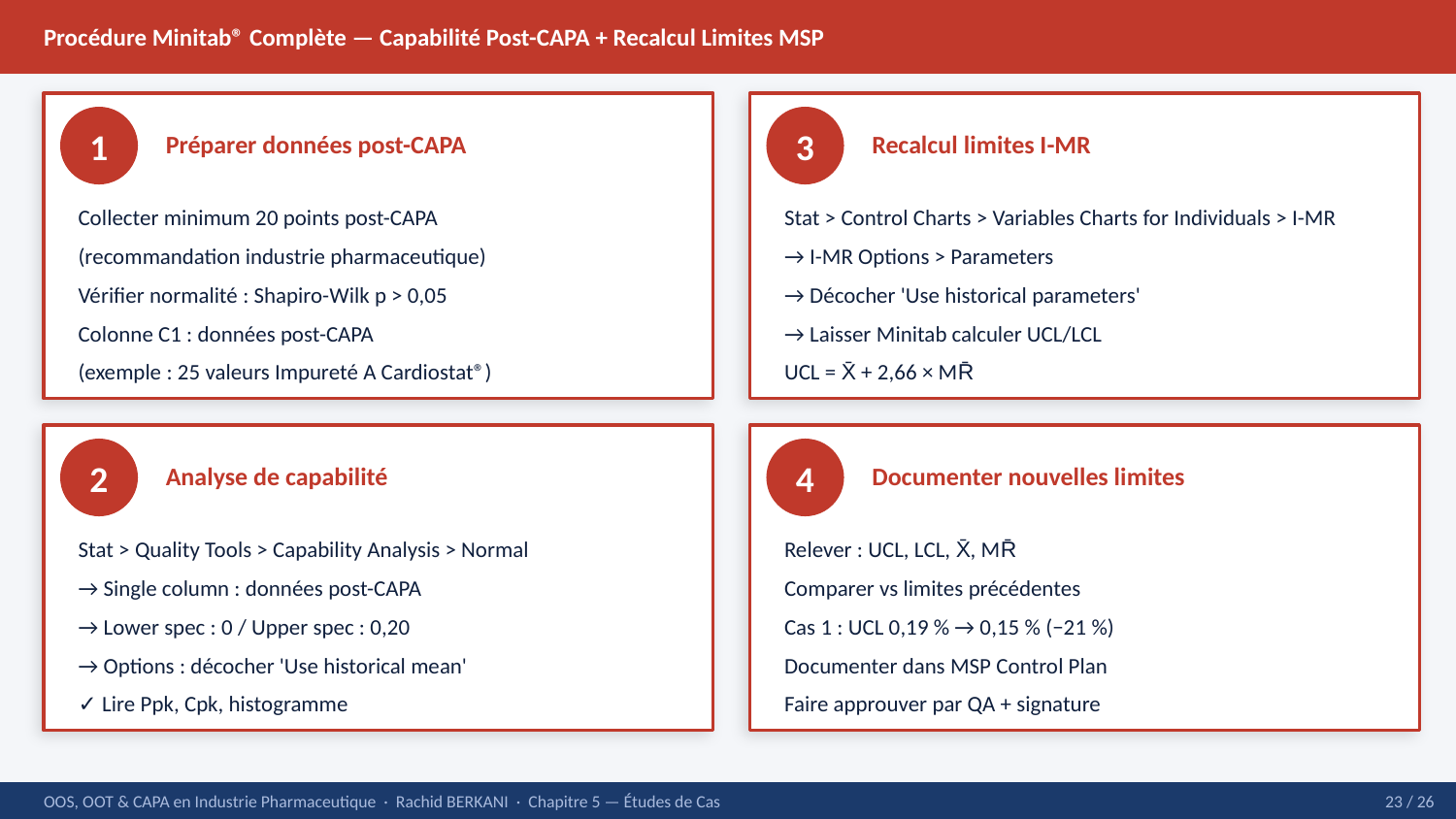

Procédure Minitab® Complète — Capabilité Post-CAPA + Recalcul Limites MSP

1

3
Préparer données post-CAPA
Recalcul limites I-MR
Collecter minimum 20 points post-CAPA
(recommandation industrie pharmaceutique)
Vérifier normalité : Shapiro-Wilk p > 0,05
Colonne C1 : données post-CAPA
(exemple : 25 valeurs Impureté A Cardiostat®)
Stat > Control Charts > Variables Charts for Individuals > I-MR
→ I-MR Options > Parameters
→ Décocher 'Use historical parameters'
→ Laisser Minitab calculer UCL/LCL
UCL = X̄ + 2,66 × MR̄

2

4
Analyse de capabilité
Documenter nouvelles limites
Stat > Quality Tools > Capability Analysis > Normal
→ Single column : données post-CAPA
→ Lower spec : 0 / Upper spec : 0,20
→ Options : décocher 'Use historical mean'
✓ Lire Ppk, Cpk, histogramme
Relever : UCL, LCL, X̄, MR̄
Comparer vs limites précédentes
Cas 1 : UCL 0,19 % → 0,15 % (−21 %)
Documenter dans MSP Control Plan
Faire approuver par QA + signature

OOS, OOT & CAPA en Industrie Pharmaceutique  ·  Rachid BERKANI  ·  Chapitre 5 — Études de Cas
23 / 26